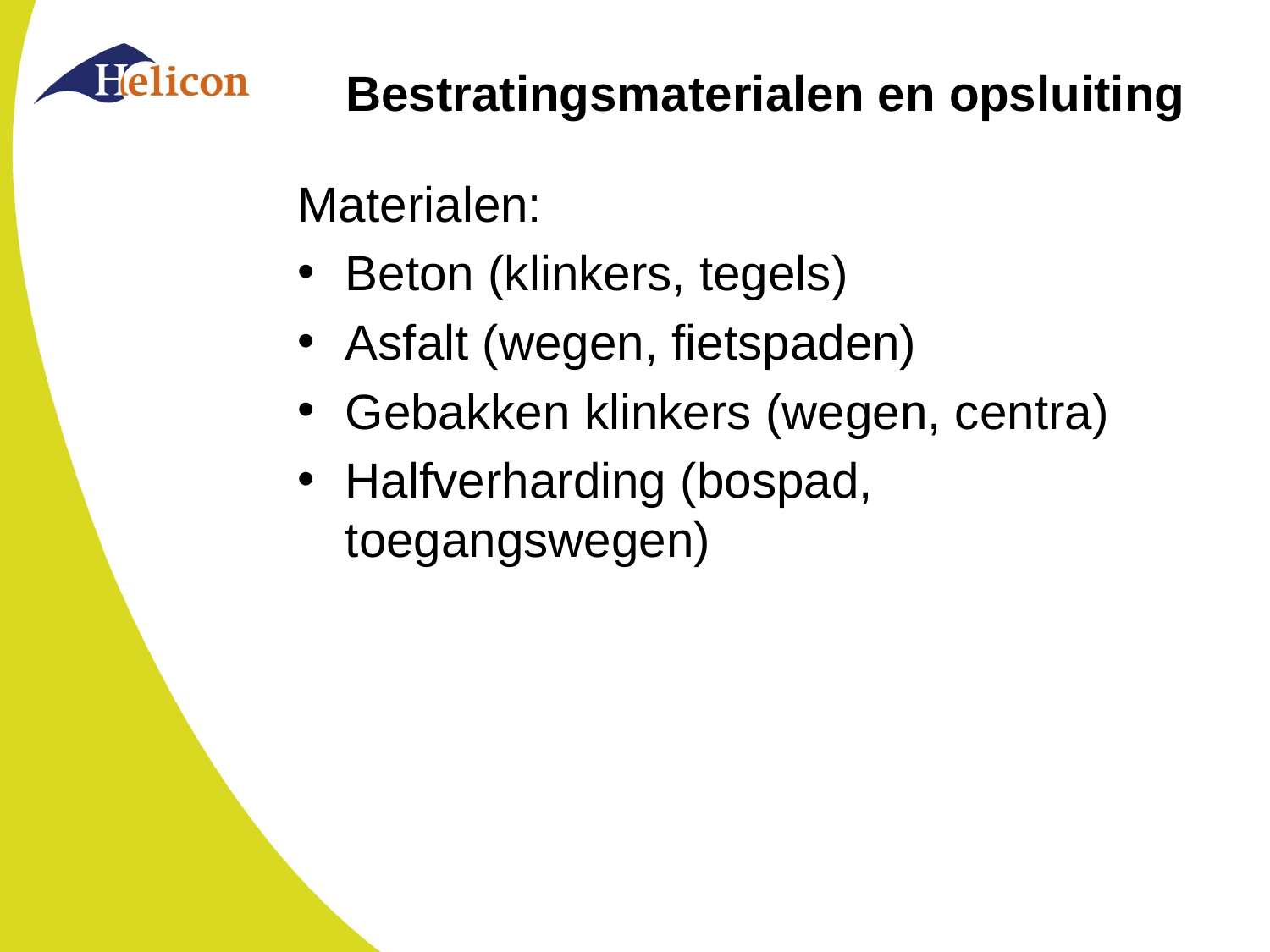

# Bestratingsmaterialen en opsluiting
Materialen:
Beton (klinkers, tegels)
Asfalt (wegen, fietspaden)
Gebakken klinkers (wegen, centra)
Halfverharding (bospad, toegangswegen)